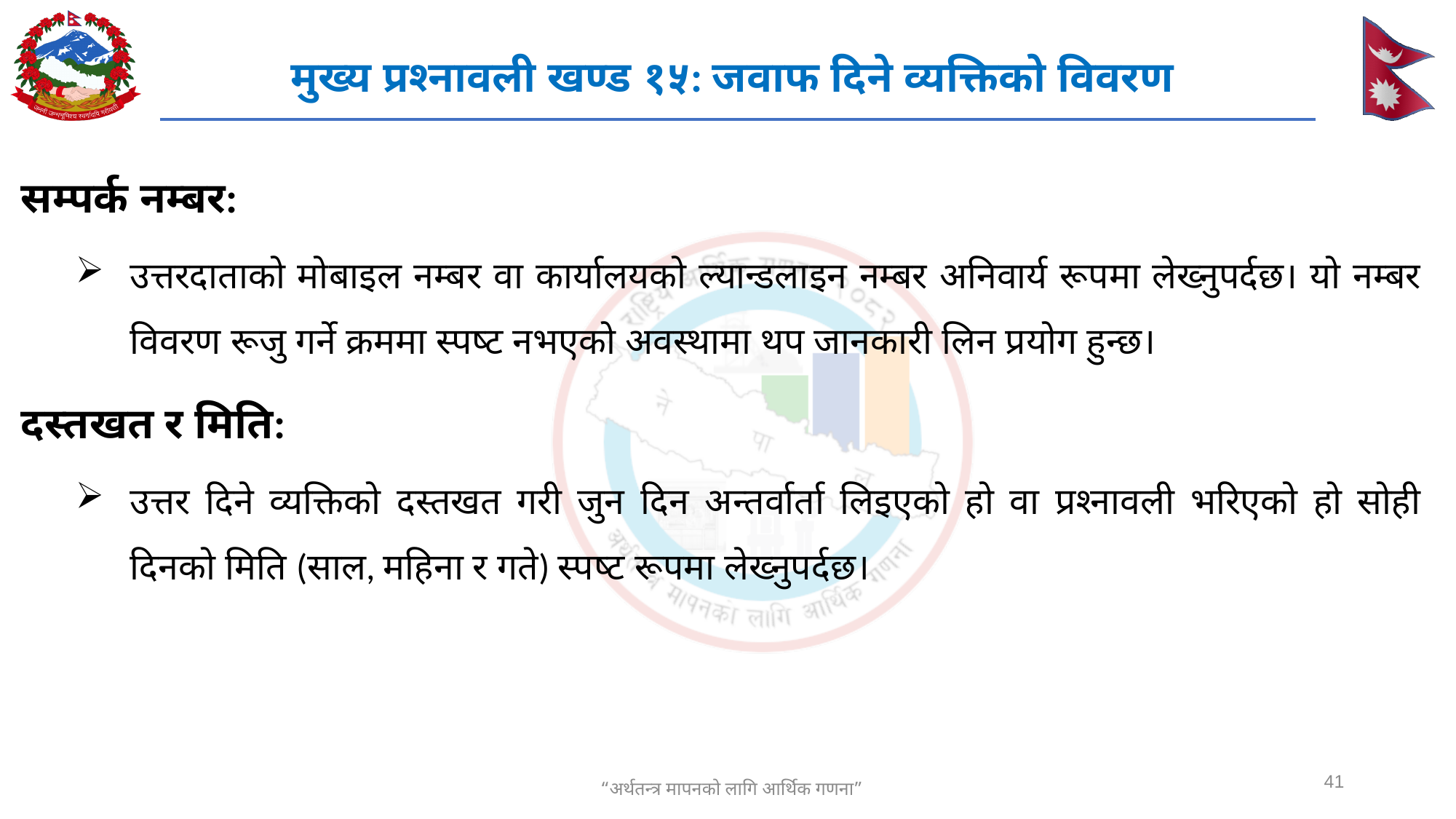

# मुख्य प्रश्नावली खण्ड १५: जवाफ दिने व्यक्तिको विवरण
सम्पर्क नम्बर:
उत्तरदाताको मोबाइल नम्बर वा कार्यालयको ल्यान्डलाइन नम्बर अनिवार्य रूपमा लेख्नुपर्दछ। यो नम्बर विवरण रूजु गर्ने क्रममा स्पष्ट नभएको अवस्थामा थप जानकारी लिन प्रयोग हुन्छ।
दस्तखत र मिति:
उत्तर दिने व्यक्तिको दस्तखत गरी जुन दिन अन्तर्वार्ता लिइएको हो वा प्रश्नावली भरिएको हो सोही दिनको मिति (साल, महिना र गते) स्पष्ट रूपमा लेख्नुपर्दछ।

41
“अर्थतन्त्र मापनको लागि आर्थिक गणना”